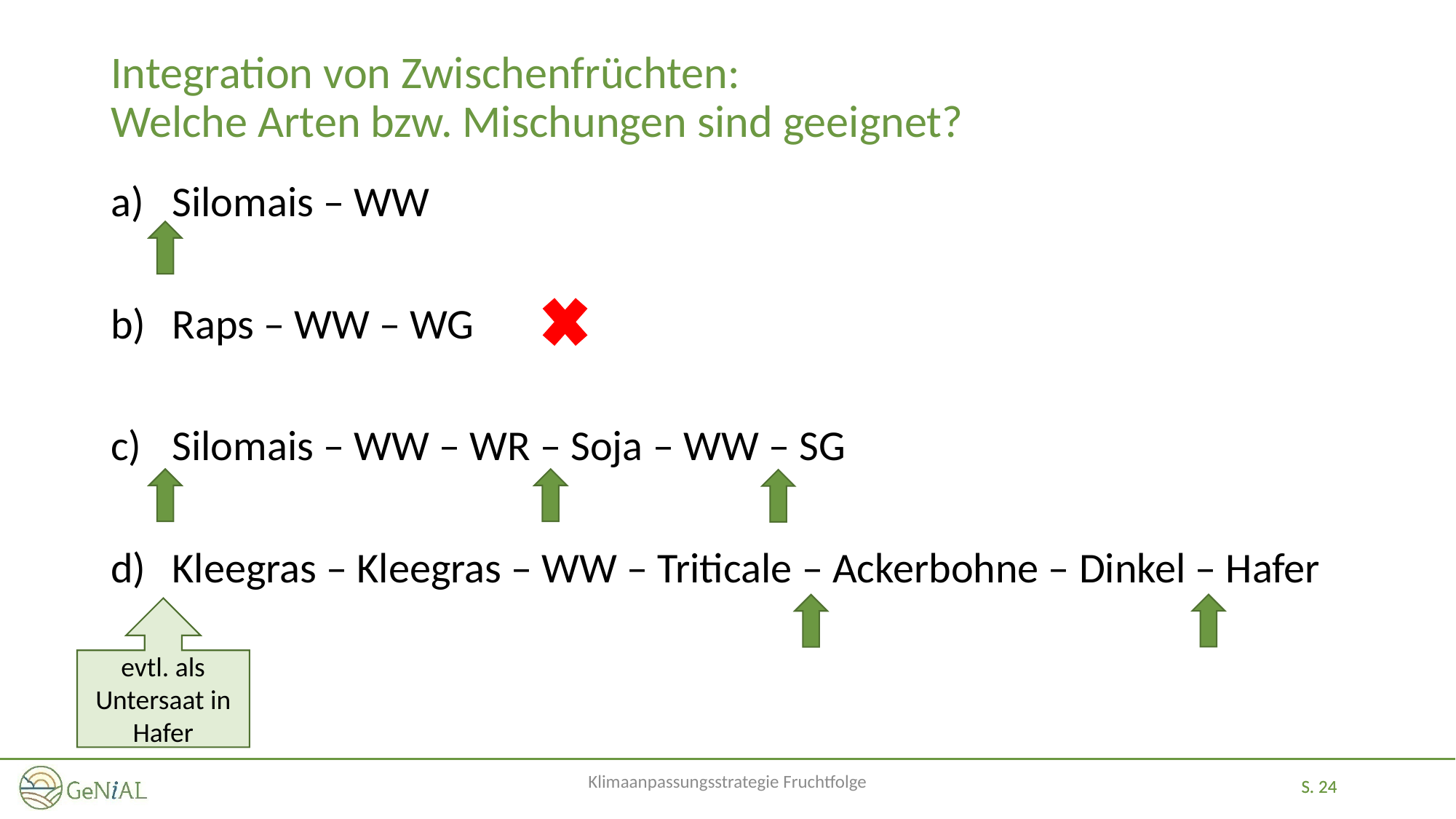

# Integration von Zwischenfrüchten: Welche Arten bzw. Mischungen sind geeignet?
Silomais – WW

Raps – WW – WG

Silomais – WW – WR – Soja – WW – SG

Kleegras – Kleegras – WW – Triticale – Ackerbohne – Dinkel – Hafer

evtl. als Untersaat in Hafer
Klimaanpassungsstrategie Fruchtfolge